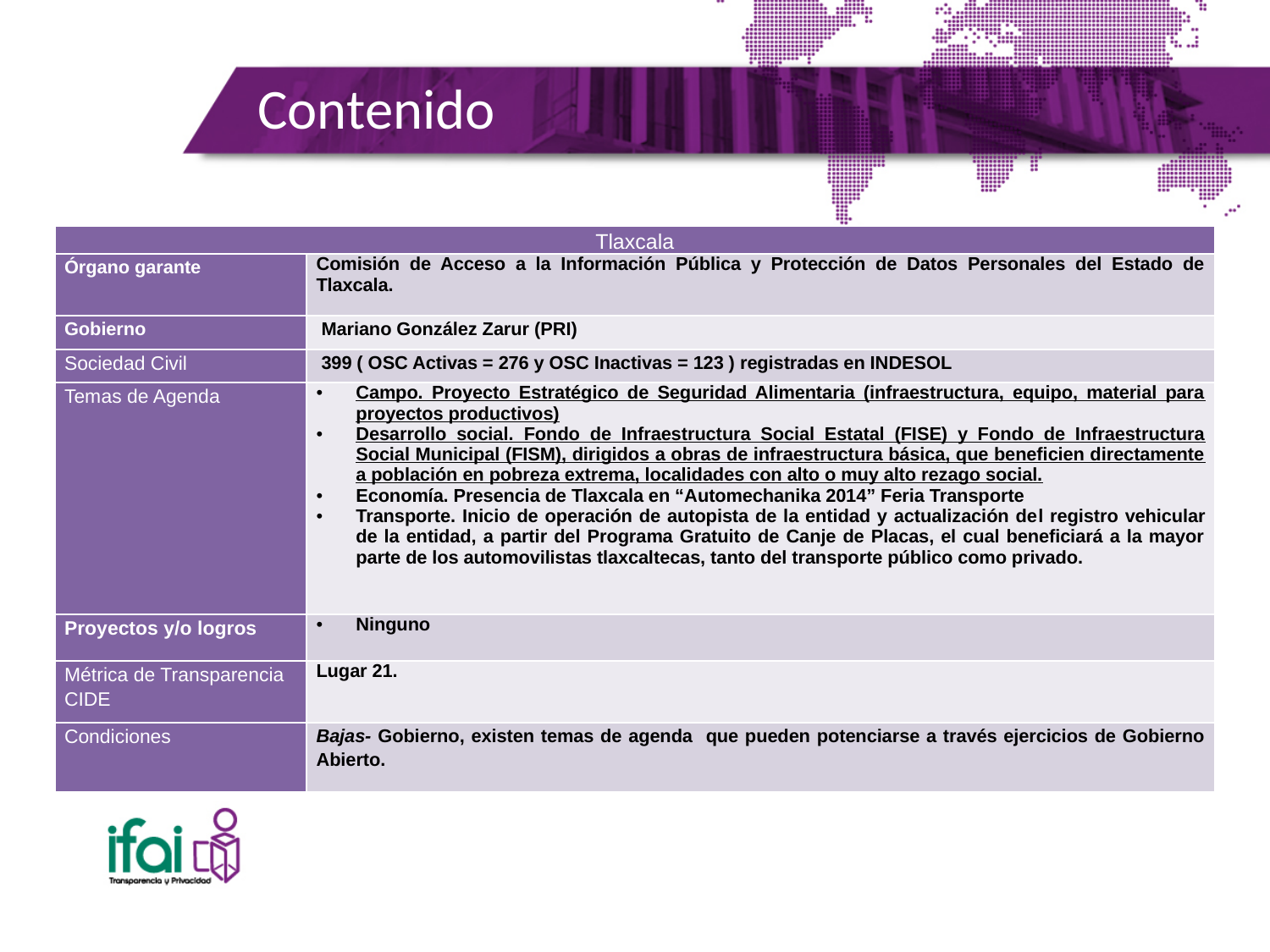

# Contenido

| Tlaxcala |  |
| --- | --- |
| Órgano garante | Comisión de Acceso a la Información Pública y Protección de Datos Personales del Estado de Tlaxcala. |
| Gobierno | Mariano González Zarur (PRI) |
| Sociedad Civil | 399 ( OSC Activas = 276 y OSC Inactivas = 123 ) registradas en INDESOL |
| Temas de Agenda | Campo. Proyecto Estratégico de Seguridad Alimentaria (infraestructura, equipo, material para proyectos productivos) Desarrollo social. Fondo de Infraestructura Social Estatal (FISE) y Fondo de Infraestructura Social Municipal (FISM), dirigidos a obras de infraestructura básica, que beneficien directamente a población en pobreza extrema, localidades con alto o muy alto rezago social. Economía. Presencia de Tlaxcala en “Automechanika 2014” Feria Transporte Transporte. Inicio de operación de autopista de la entidad y actualización del registro vehicular de la entidad, a partir del Programa Gratuito de Canje de Placas, el cual beneficiará a la mayor parte de los automovilistas tlaxcaltecas, tanto del transporte público como privado. |
| Proyectos y/o logros | Ninguno |
| Métrica de Transparencia CIDE | Lugar 21. |
| Condiciones | Bajas- Gobierno, existen temas de agenda que pueden potenciarse a través ejercicios de Gobierno Abierto. |